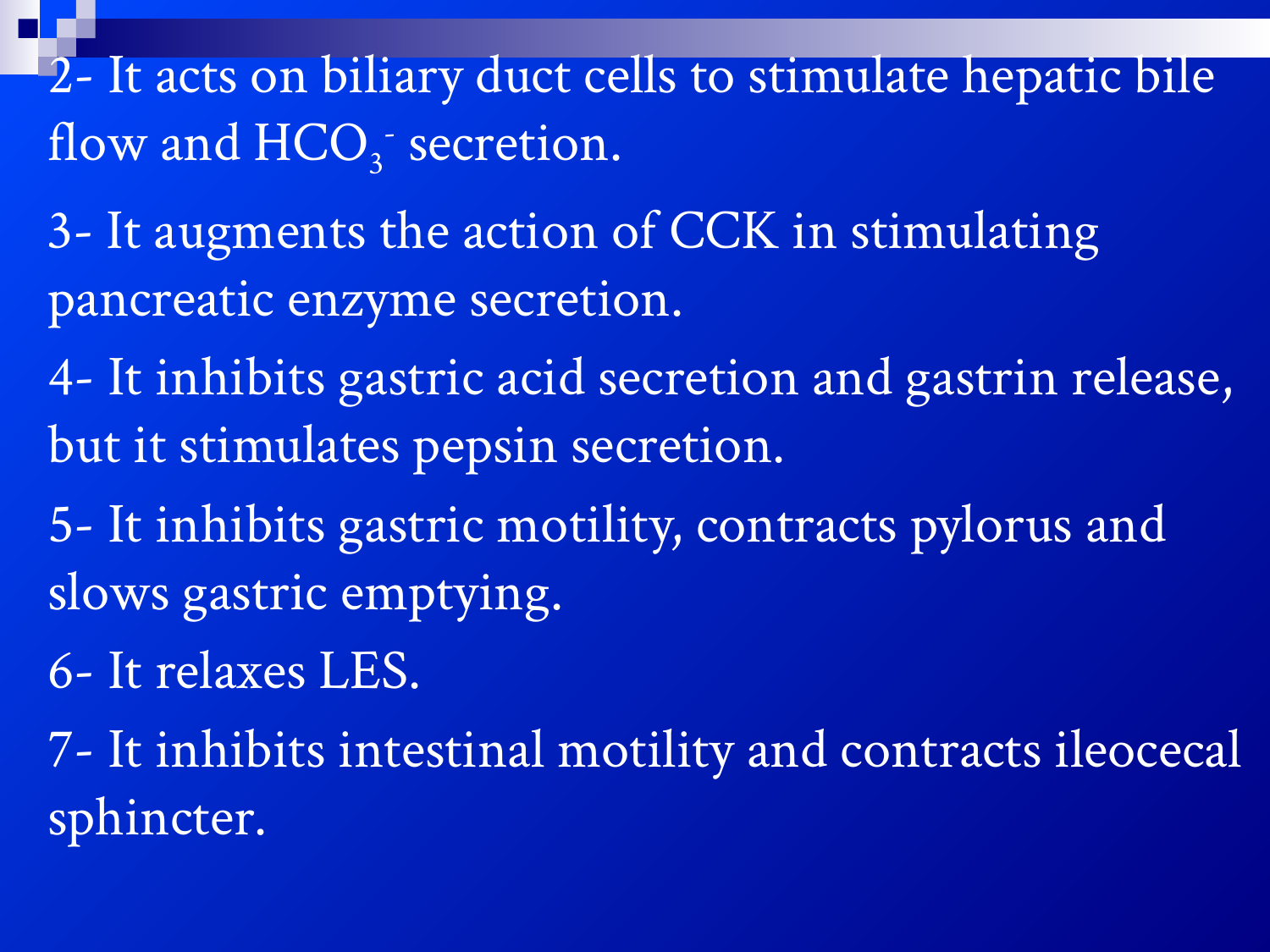

2- It acts on biliary duct cells to stimulate hepatic bile flow and HCO3- secretion.
3- It augments the action of CCK in stimulating pancreatic enzyme secretion.
4- It inhibits gastric acid secretion and gastrin release, but it stimulates pepsin secretion.
5- It inhibits gastric motility, contracts pylorus and slows gastric emptying.
6- It relaxes LES.
7- It inhibits intestinal motility and contracts ileocecal sphincter.